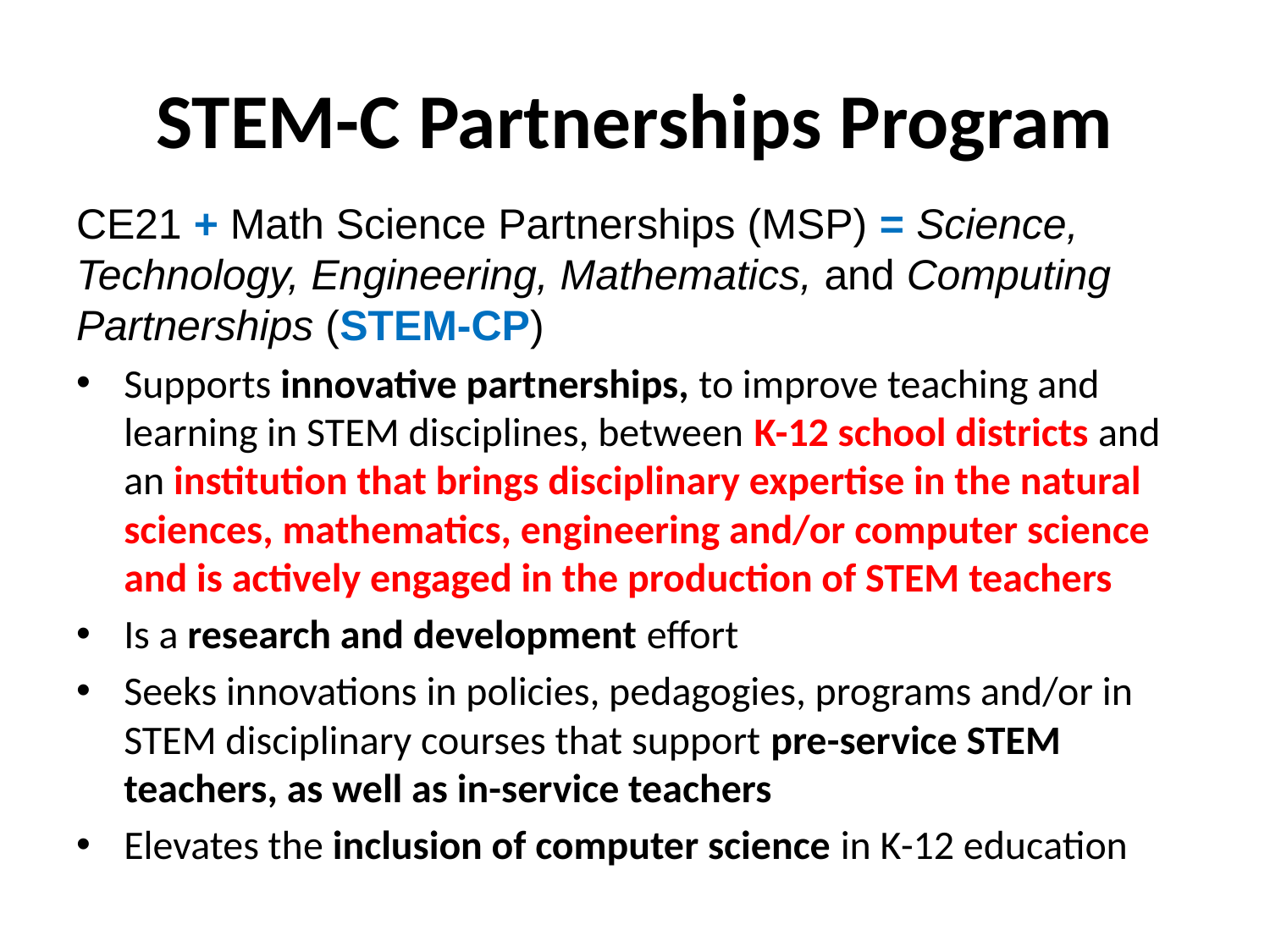

# STEM-C Partnerships Program
CE21 + Math Science Partnerships (MSP) = Science, Technology, Engineering, Mathematics, and Computing Partnerships (STEM-CP)
Supports innovative partnerships, to improve teaching and learning in STEM disciplines, between K-12 school districts and an institution that brings disciplinary expertise in the natural sciences, mathematics, engineering and/or computer science and is actively engaged in the production of STEM teachers
Is a research and development effort
Seeks innovations in policies, pedagogies, programs and/or in STEM disciplinary courses that support pre-service STEM teachers, as well as in-service teachers
Elevates the inclusion of computer science in K-12 education